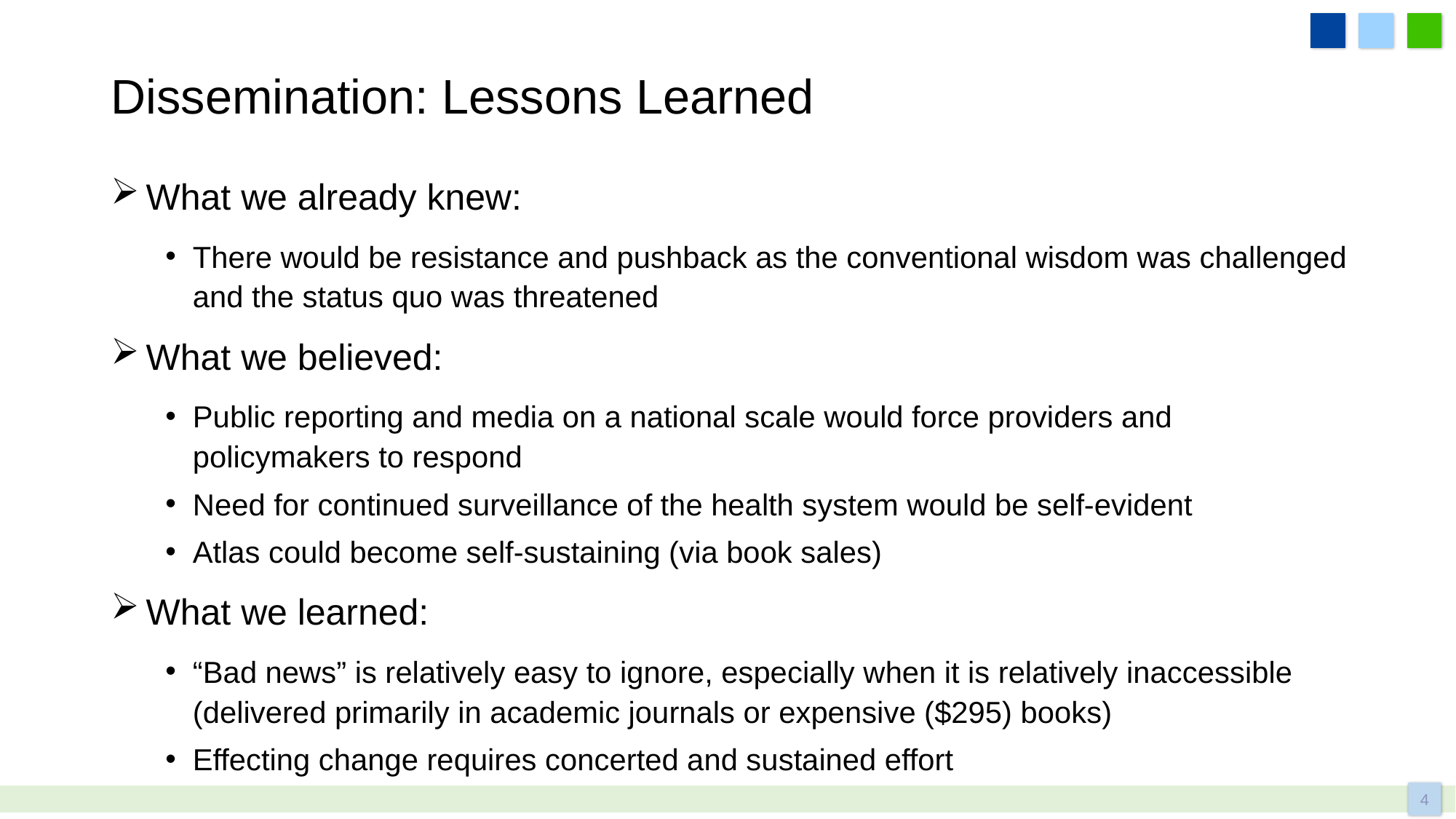

# Dissemination: Lessons Learned
What we already knew:
There would be resistance and pushback as the conventional wisdom was challenged and the status quo was threatened
What we believed:
Public reporting and media on a national scale would force providers and policymakers to respond
Need for continued surveillance of the health system would be self-evident
Atlas could become self-sustaining (via book sales)
What we learned:
“Bad news” is relatively easy to ignore, especially when it is relatively inaccessible (delivered primarily in academic journals or expensive ($295) books)
Effecting change requires concerted and sustained effort

4